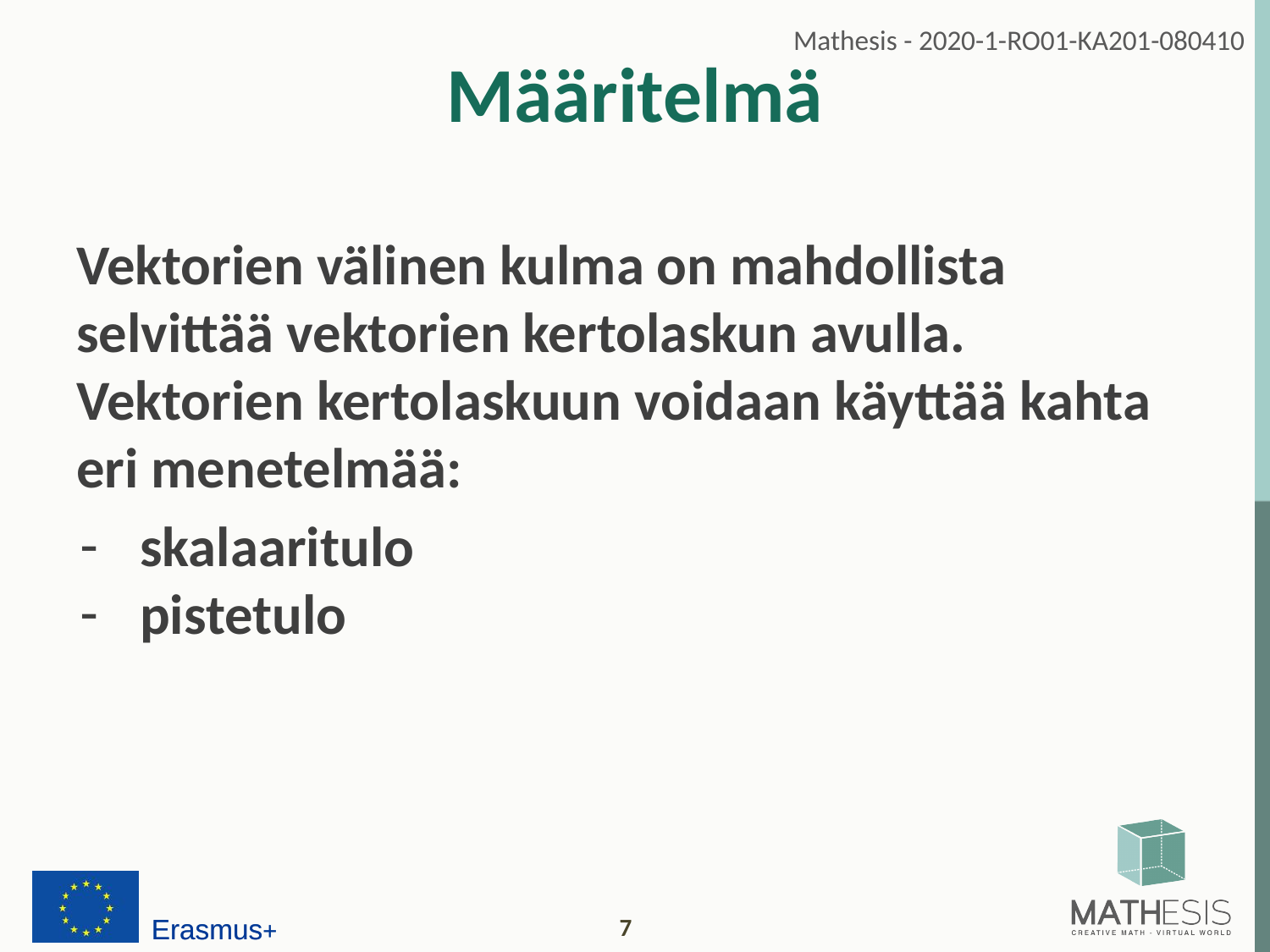

# Määritelmä
Vektorien välinen kulma on mahdollista selvittää vektorien kertolaskun avulla. Vektorien kertolaskuun voidaan käyttää kahta eri menetelmää:
skalaaritulo
pistetulo